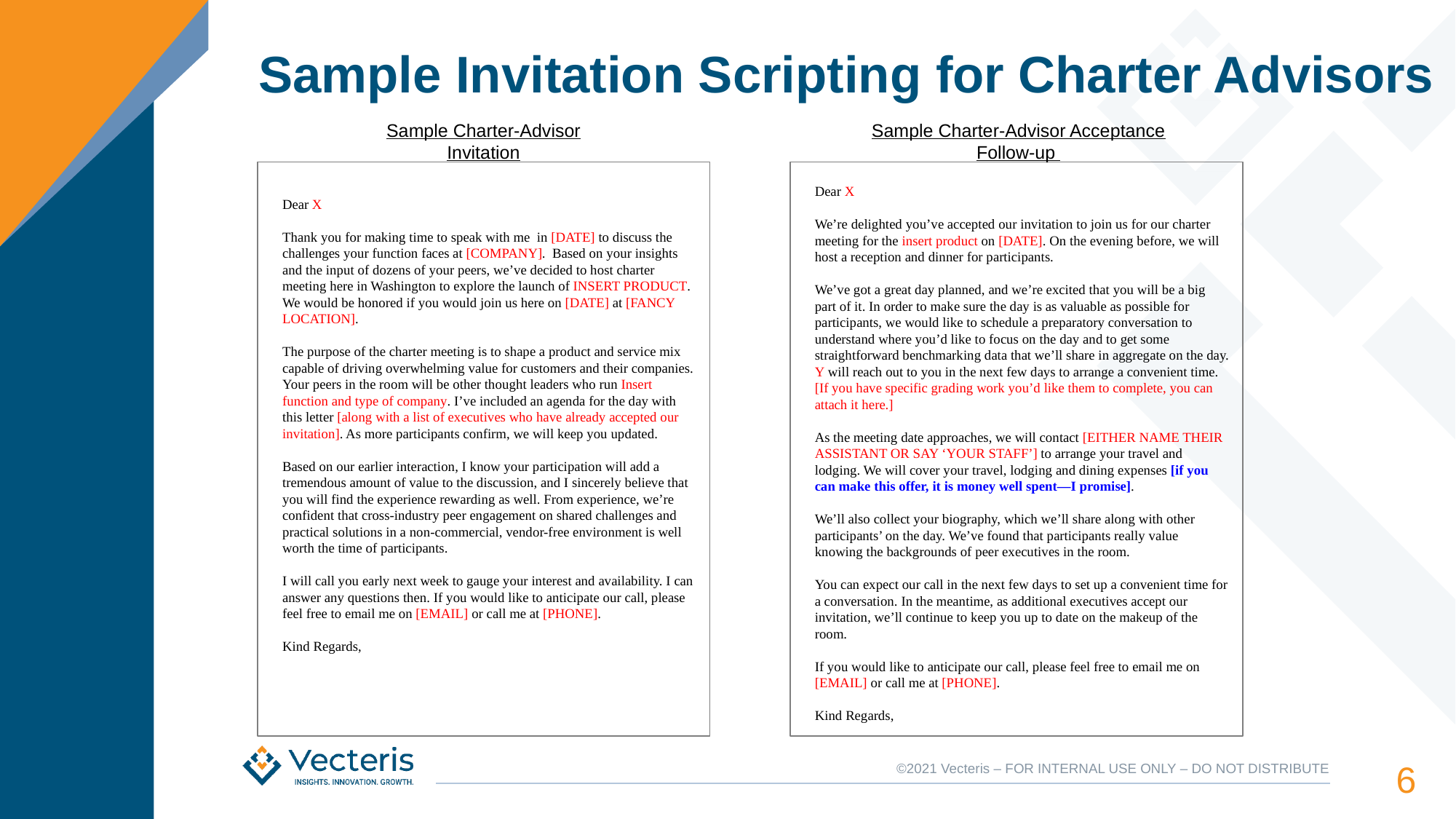

# Sample Invitation Scripting for Charter Advisors
Sample Charter-Advisor Invitation
Sample Charter-Advisor Acceptance Follow-up

Dear X

We’re delighted you’ve accepted our invitation to join us for our charter meeting for the insert product on [DATE]. On the evening before, we will host a reception and dinner for participants.

We’ve got a great day planned, and we’re excited that you will be a big part of it. In order to make sure the day is as valuable as possible for participants, we would like to schedule a preparatory conversation to understand where you’d like to focus on the day and to get some straightforward benchmarking data that we’ll share in aggregate on the day. Y will reach out to you in the next few days to arrange a convenient time. [If you have specific grading work you’d like them to complete, you can attach it here.]

As the meeting date approaches, we will contact [EITHER NAME THEIR ASSISTANT OR SAY ‘YOUR STAFF’] to arrange your travel and lodging. We will cover your travel, lodging and dining expenses [if you can make this offer, it is money well spent—I promise].

We’ll also collect your biography, which we’ll share along with other participants’ on the day. We’ve found that participants really value knowing the backgrounds of peer executives in the room.

You can expect our call in the next few days to set up a convenient time for a conversation. In the meantime, as additional executives accept our invitation, we’ll continue to keep you up to date on the makeup of the room.

If you would like to anticipate our call, please feel free to email me on [EMAIL] or call me at [PHONE].

Kind Regards,
Dear X

Thank you for making time to speak with me  in [DATE] to discuss the challenges your function faces at [COMPANY].  Based on your insights and the input of dozens of your peers, we’ve decided to host charter meeting here in Washington to explore the launch of INSERT PRODUCT. We would be honored if you would join us here on [DATE] at [FANCY LOCATION].

The purpose of the charter meeting is to shape a product and service mix capable of driving overwhelming value for customers and their companies. Your peers in the room will be other thought leaders who run Insert function and type of company. I’ve included an agenda for the day with this letter [along with a list of executives who have already accepted our invitation]. As more participants confirm, we will keep you updated.

Based on our earlier interaction, I know your participation will add a tremendous amount of value to the discussion, and I sincerely believe that you will find the experience rewarding as well. From experience, we’re confident that cross-industry peer engagement on shared challenges and practical solutions in a non-commercial, vendor-free environment is well worth the time of participants.

I will call you early next week to gauge your interest and availability. I can answer any questions then. If you would like to anticipate our call, please feel free to email me on [EMAIL] or call me at [PHONE].

Kind Regards,
6
©2021 Vecteris – FOR INTERNAL USE ONLY – DO NOT DISTRIBUTE